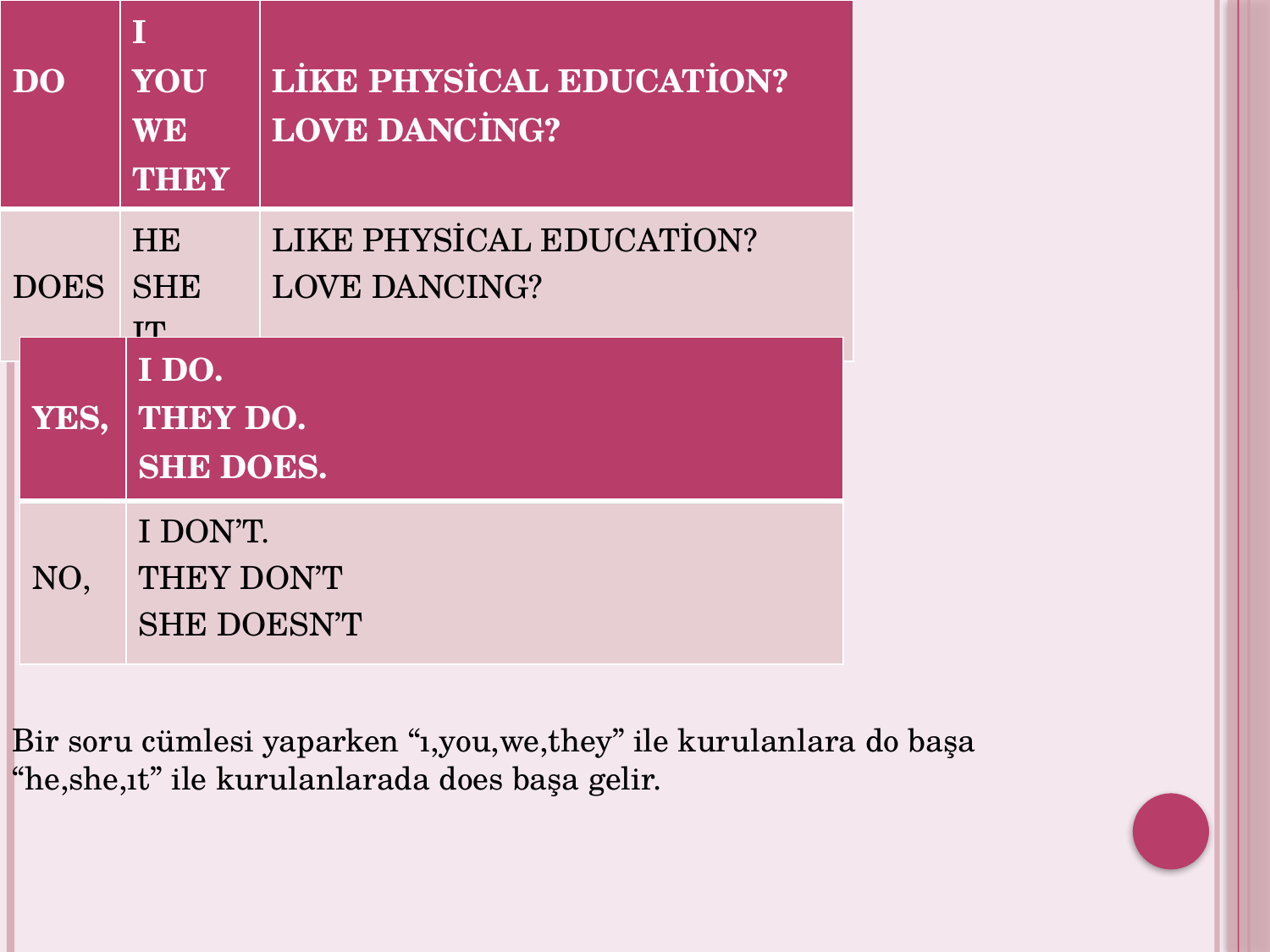

| DO | I YOU WE THEY | LİKE PHYSİCAL EDUCATİON? LOVE DANCİNG? |
| --- | --- | --- |
| DOES | HE SHE IT | LIKE PHYSİCAL EDUCATİON? LOVE DANCING? |
| YES, | I DO. THEY DO. SHE DOES. |
| --- | --- |
| NO, | I DON’T. THEY DON’T SHE DOESN’T |
Bir soru cümlesi yaparken “ı,you,we,they” ile kurulanlara do başa
“he,she,ıt” ile kurulanlarada does başa gelir.